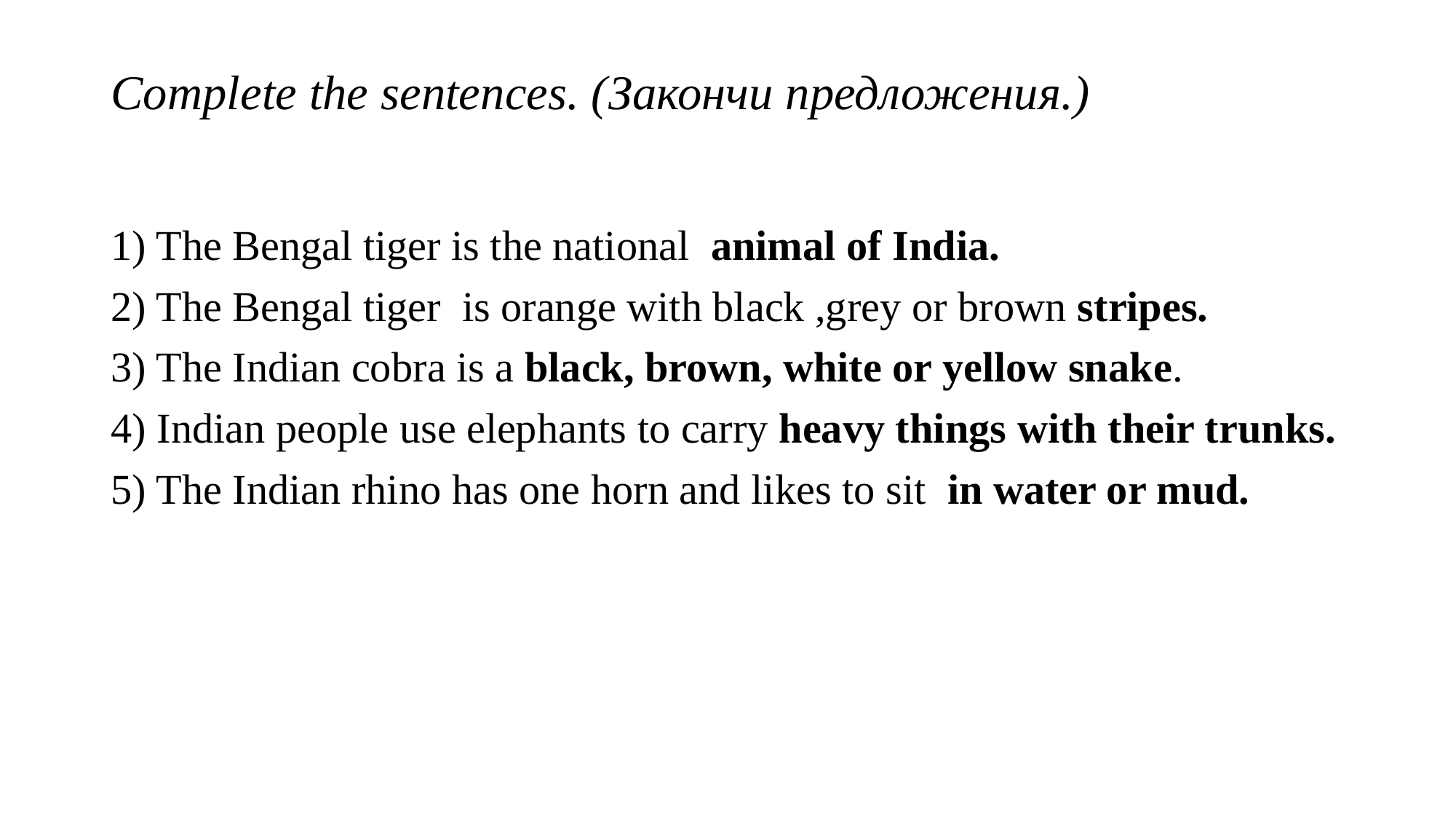

# Complete the sentences. (Закончи предложения.)
1) The Bengal tiger is the national  animal of India.
2) The Bengal tiger  is orange with black ,grey or brown stripes.
3) The Indian cobra is a black, brown, white or yellow snake.
4) Indian people use elephants to carry heavy things with their trunks.
5) The Indian rhino has one horn and likes to sit  in water or mud.